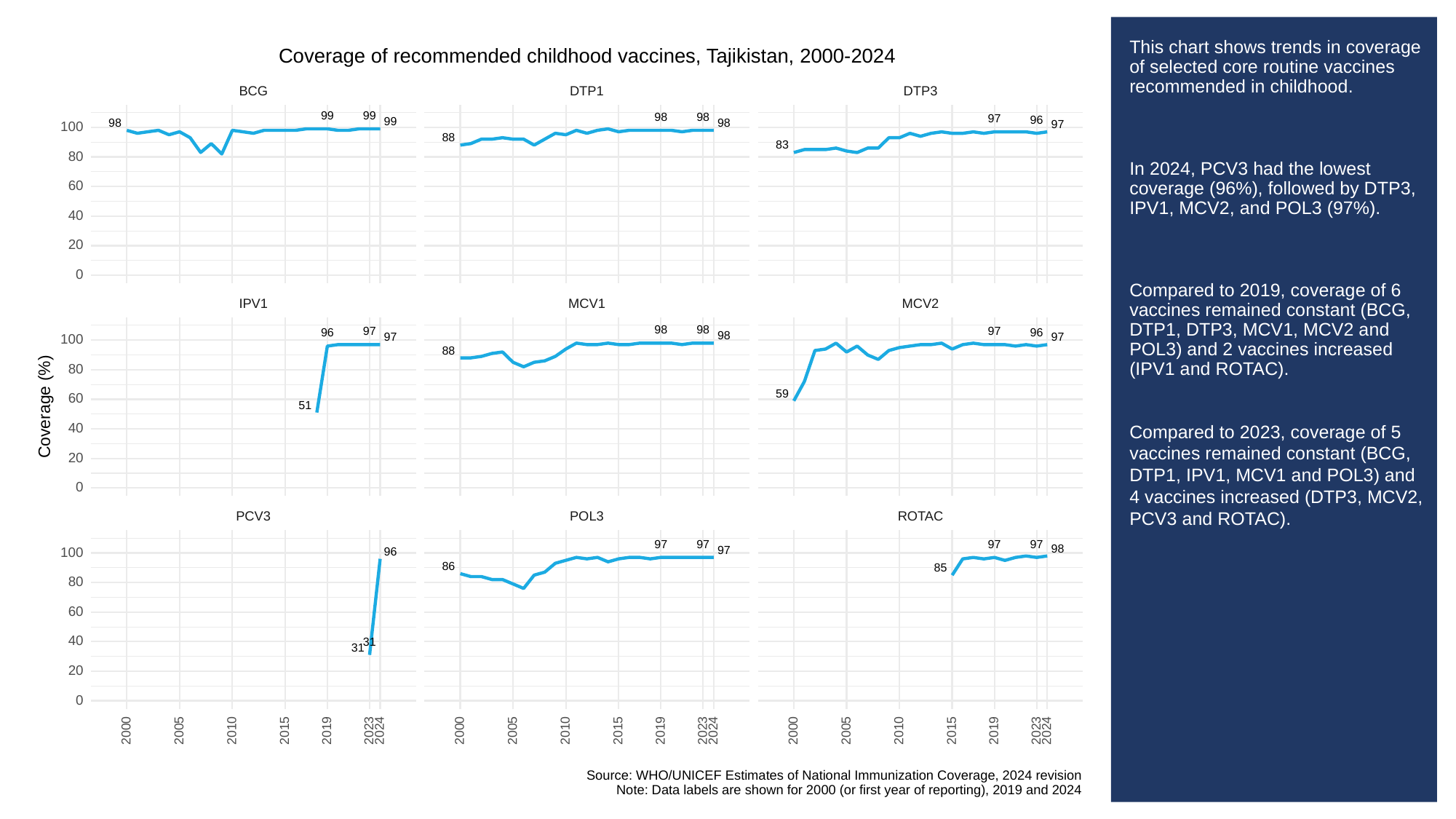

# This chart shows trends in coverage of selected core routine vaccines recommended in childhood.

In 2024, PCV3 had the lowest coverage (96%), followed by DTP3, IPV1, MCV2, and POL3 (97%).

Compared to 2019, coverage of 6 vaccines remained constant (BCG, DTP1, DTP3, MCV1, MCV2 and POL3) and 2 vaccines increased (IPV1 and ROTAC).

Compared to 2023, coverage of 5 vaccines remained constant (BCG, DTP1, IPV1, MCV1 and POL3) and 4 vaccines increased (DTP3, MCV2, PCV3 and ROTAC).

Coverage of recommended childhood vaccines, Tajikistan, 2000-2024
BCG
DTP3
DTP1

99
99

98
98
97
96
99
98
98
97
100

88
83

80

60

40

20

0

MCV1
MCV2
IPV1

98
98
97
97
96
96
98
97
97
100

88

80

59
60
Coverage (%)

51

40

20

0

POL3
PCV3
ROTAC

97
97
97
97
98
97
96
100

86
85

80

60

40
31

31

20

0

2023
2023
2023
2000
2005
2010
2015
2019
2024
2000
2005
2010
2015
2019
2024
2000
2005
2010
2015
2019
2024
Source: WHO/UNICEF Estimates of National Immunization Coverage, 2024 revision
Note: Data labels are shown for 2000 (or first year of reporting), 2019 and 2024